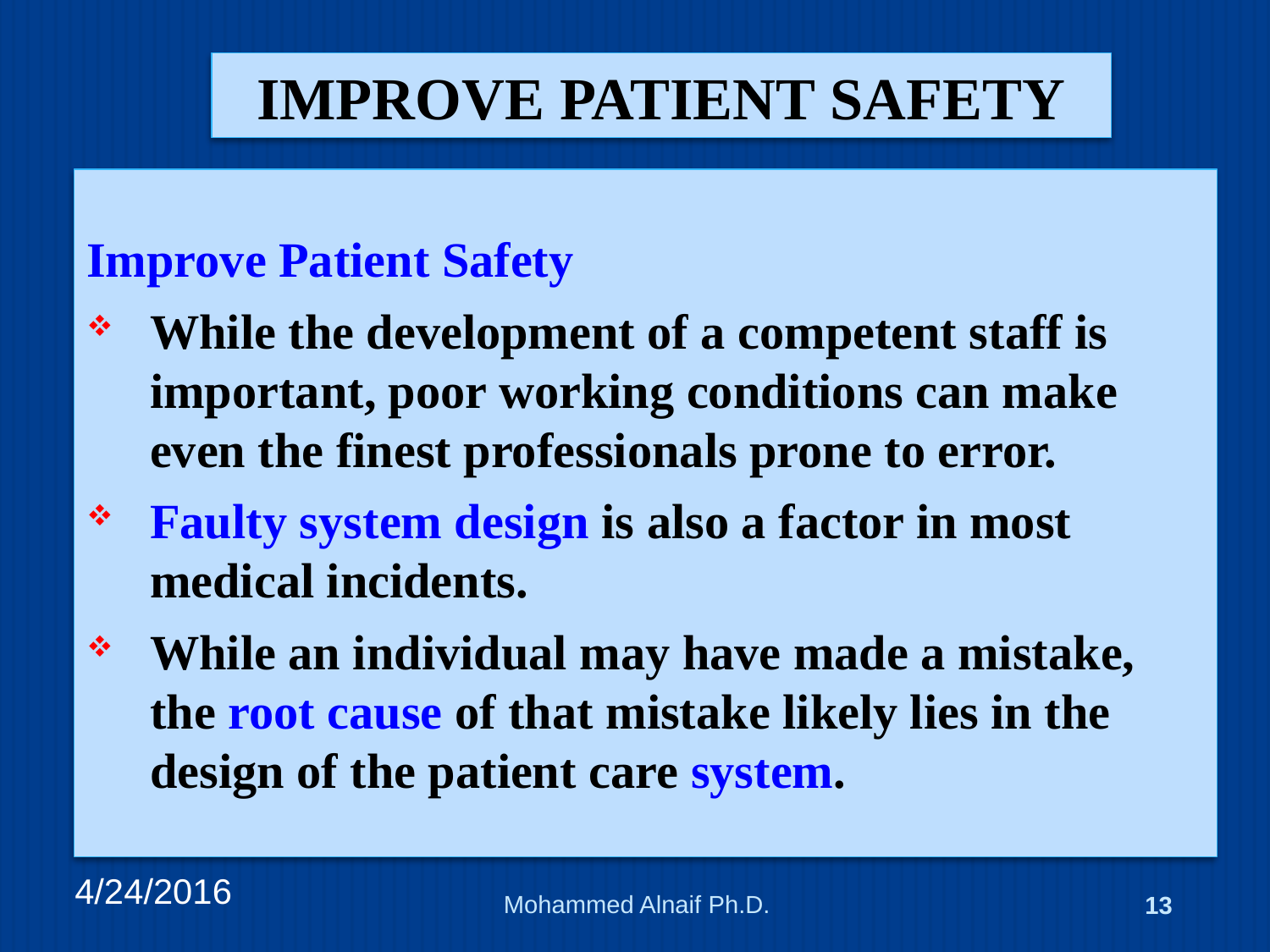

# improve patient safety
Improve Patient Safety
While the development of a competent staff is important, poor working conditions can make even the finest professionals prone to error.
Faulty system design is also a factor in most medical incidents.
While an individual may have made a mistake, the root cause of that mistake likely lies in the design of the patient care system.
4/24/2016
Mohammed Alnaif Ph.D.
13